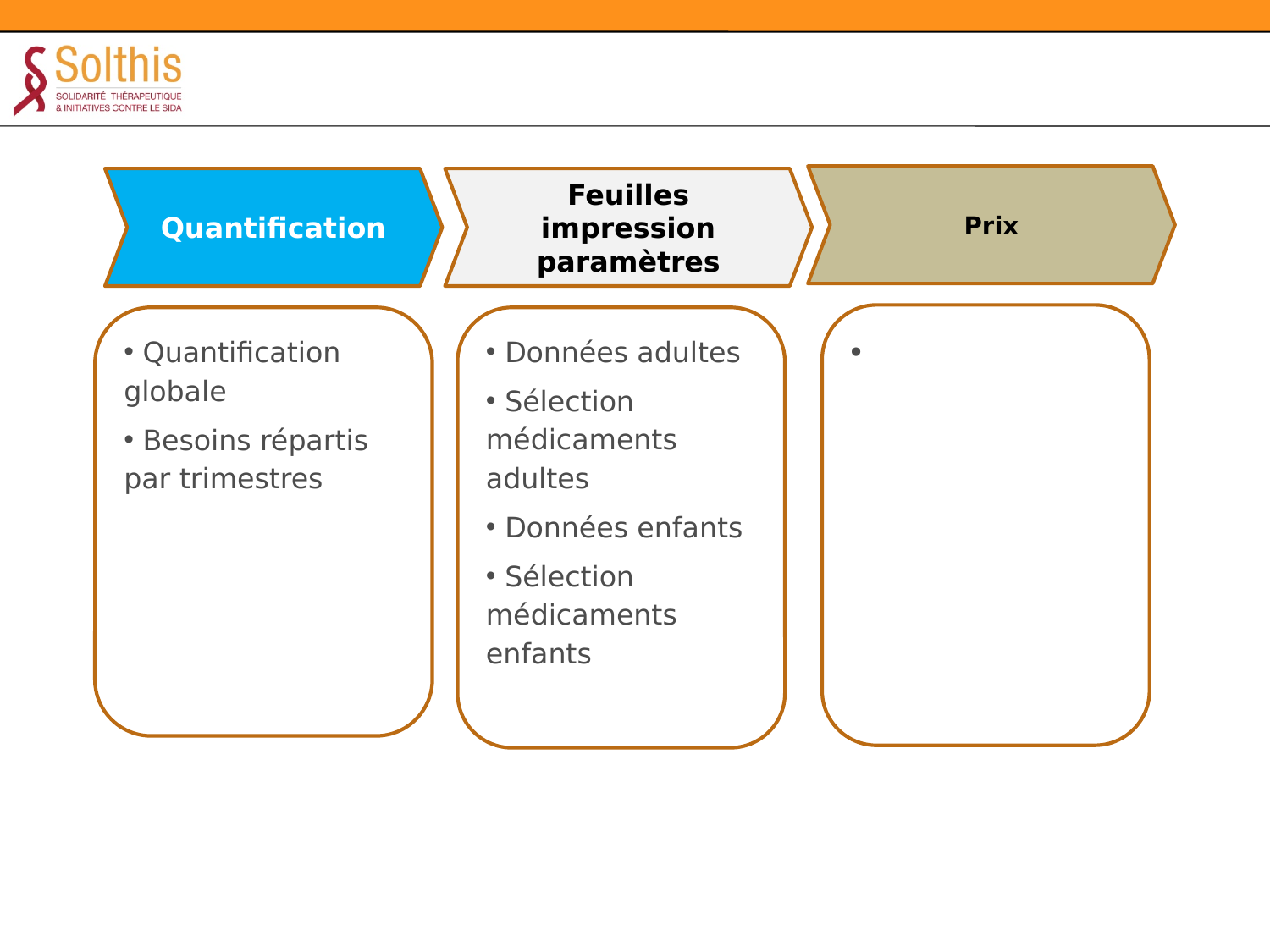

#
Prix
Quantification
Feuilles impression
paramètres

 Quantification globale
 Besoins répartis par trimestres
 Données adultes
 Sélection médicaments adultes
 Données enfants
 Sélection médicaments enfants